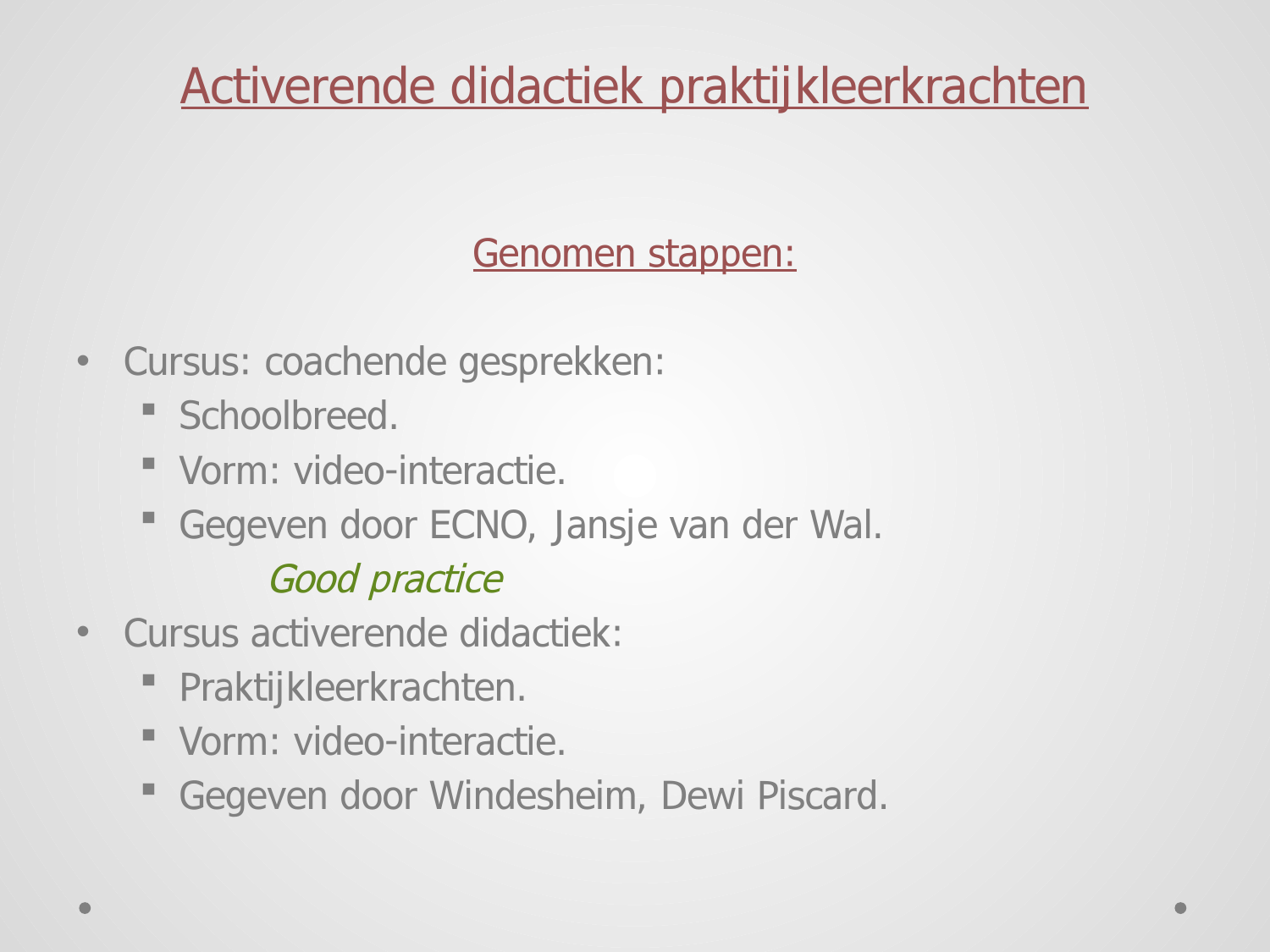

# Activerende didactiek praktijkleerkrachten
Genomen stappen:

Cursus: coachende gesprekken:
Schoolbreed.
Vorm: video-interactie.
Gegeven door ECNO, Jansje van der Wal.
	Good practice
Cursus activerende didactiek:
Praktijkleerkrachten.
Vorm: video-interactie.
Gegeven door Windesheim, Dewi Piscard.